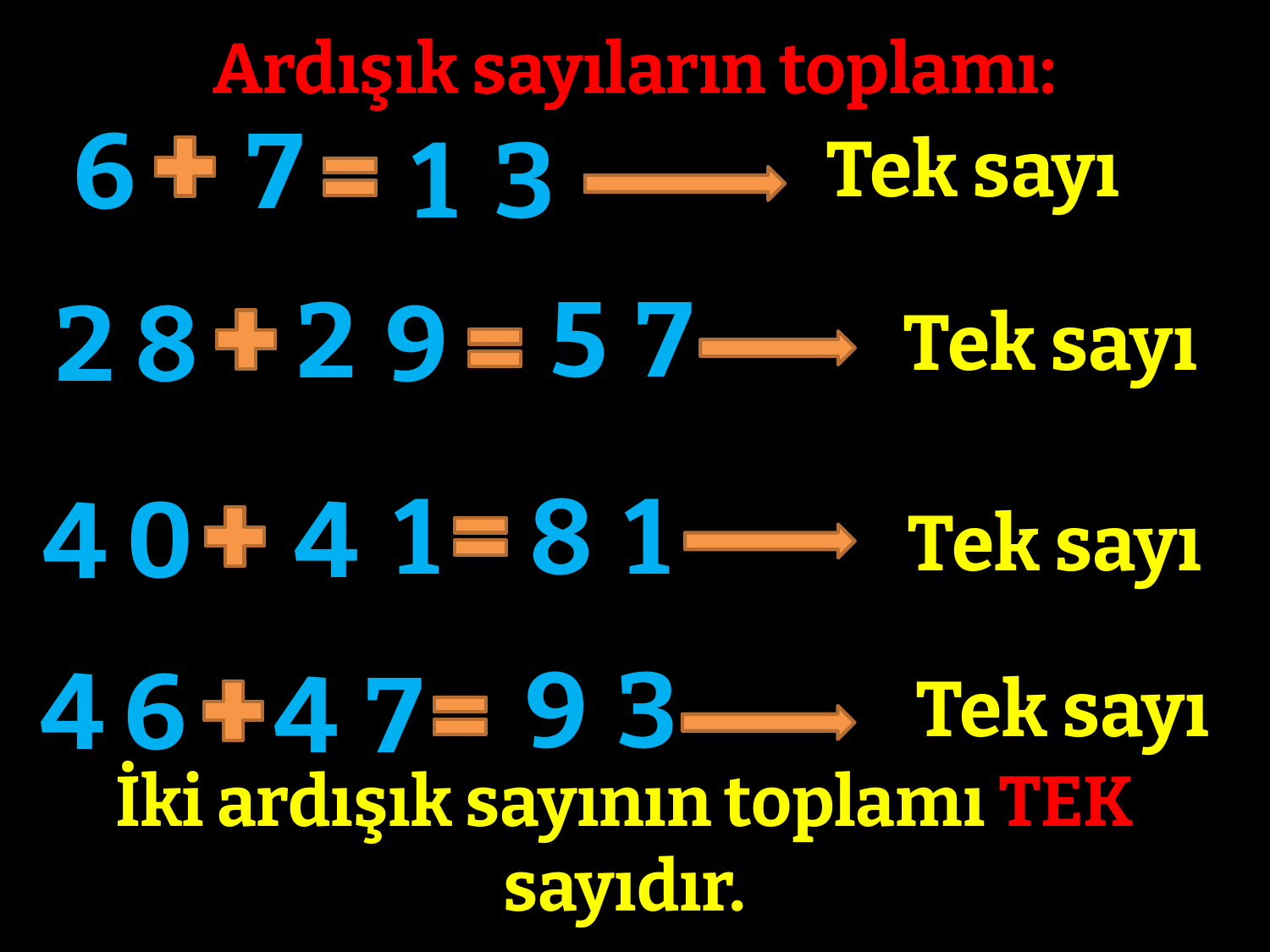

Ardışık sayıların toplamı:
6
7
3
1
Tek sayı

7
5
2
2
8
9
Tek sayı
#

8
1
1
4
0
4
Tek sayı

3
9
4
6
4
7
Tek sayı

İki ardışık sayının toplamı TEK sayıdır.